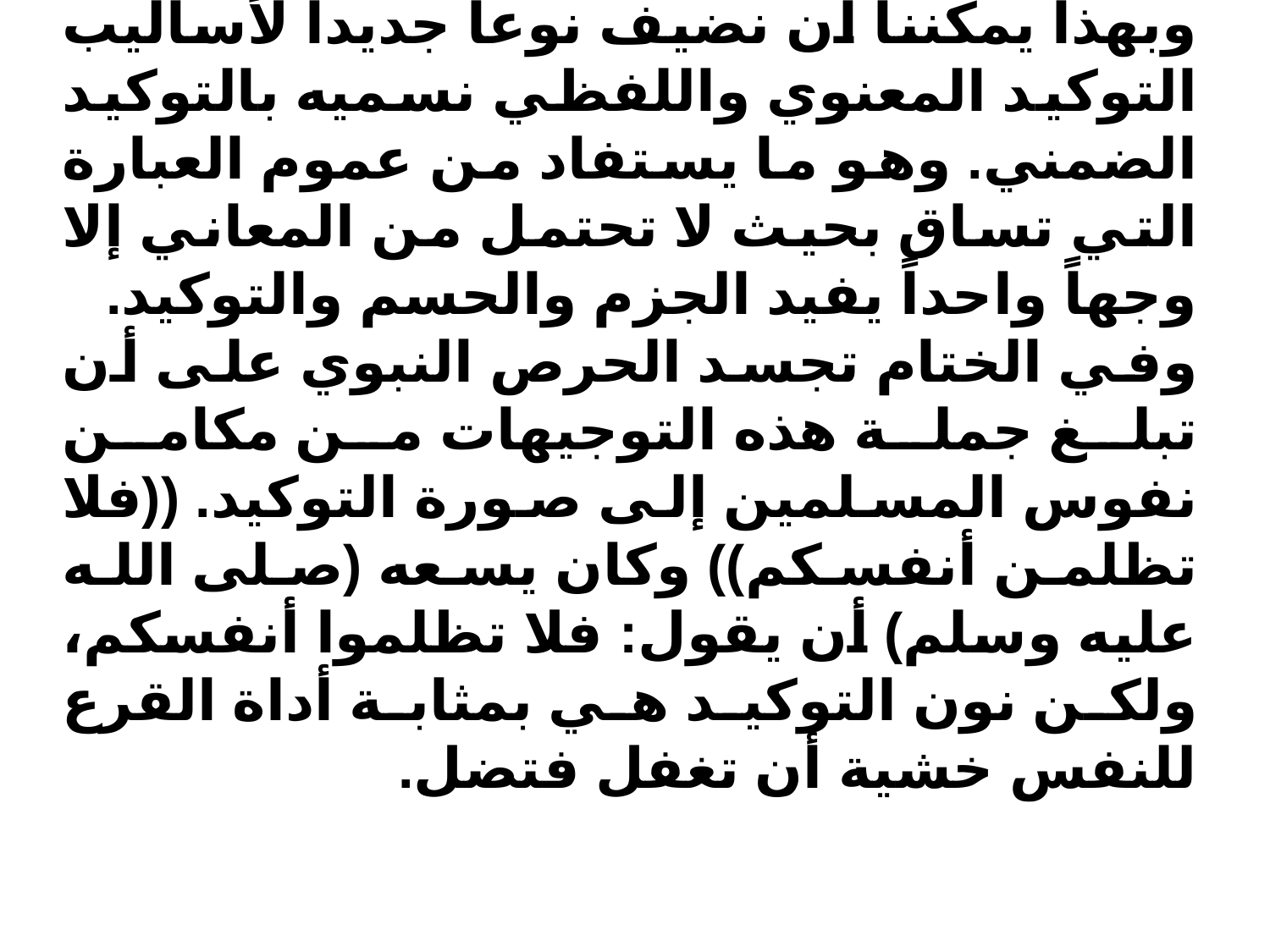

وبهذا يمكننا أن نضيف نوعاً جديداً لأساليب التوكيد المعنوي واللفظي نسميه بالتوكيد الضمني. وهو ما يستفاد من عموم العبارة التي تساق بحيث لا تحتمل من المعاني إلا وجهاً واحداً يفيد الجزم والحسم والتوكيد.
وفي الختام تجسد الحرص النبوي على أن تبلغ جملة هذه التوجيهات من مكامن نفوس المسلمين إلى صورة التوكيد. ((فلا تظلمن أنفسكم)) وكان يسعه (صلى الله عليه وسلم) أن يقول: فلا تظلموا أنفسكم، ولكن نون التوكيد هي بمثابة أداة القرع للنفس خشية أن تغفل فتضل.